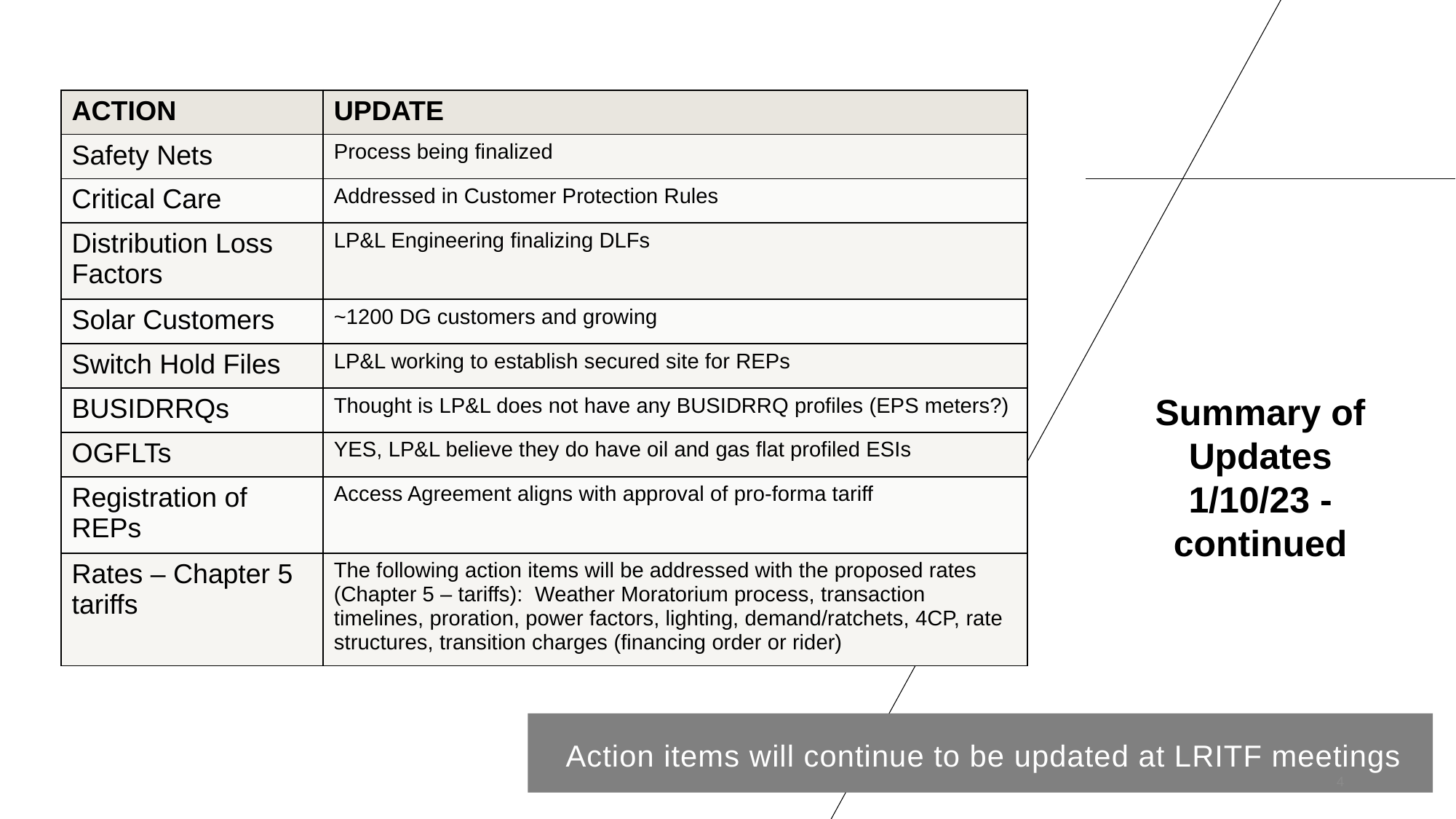

| ACTION | UPDATE |
| --- | --- |
| Safety Nets | Process being finalized |
| Critical Care | Addressed in Customer Protection Rules |
| Distribution Loss Factors | LP&L Engineering finalizing DLFs |
| Solar Customers | ~1200 DG customers and growing |
| Switch Hold Files | LP&L working to establish secured site for REPs |
| BUSIDRRQs | Thought is LP&L does not have any BUSIDRRQ profiles (EPS meters?) |
| OGFLTs | YES, LP&L believe they do have oil and gas flat profiled ESIs |
| Registration of REPs | Access Agreement aligns with approval of pro-forma tariff |
| Rates – Chapter 5 tariffs | The following action items will be addressed with the proposed rates (Chapter 5 – tariffs): Weather Moratorium process, transaction timelines, proration, power factors, lighting, demand/ratchets, 4CP, rate structures, transition charges (financing order or rider) |
Summary of Updates
1/10/23 - continued
Action items will continue to be updated at LRITF meetings
4